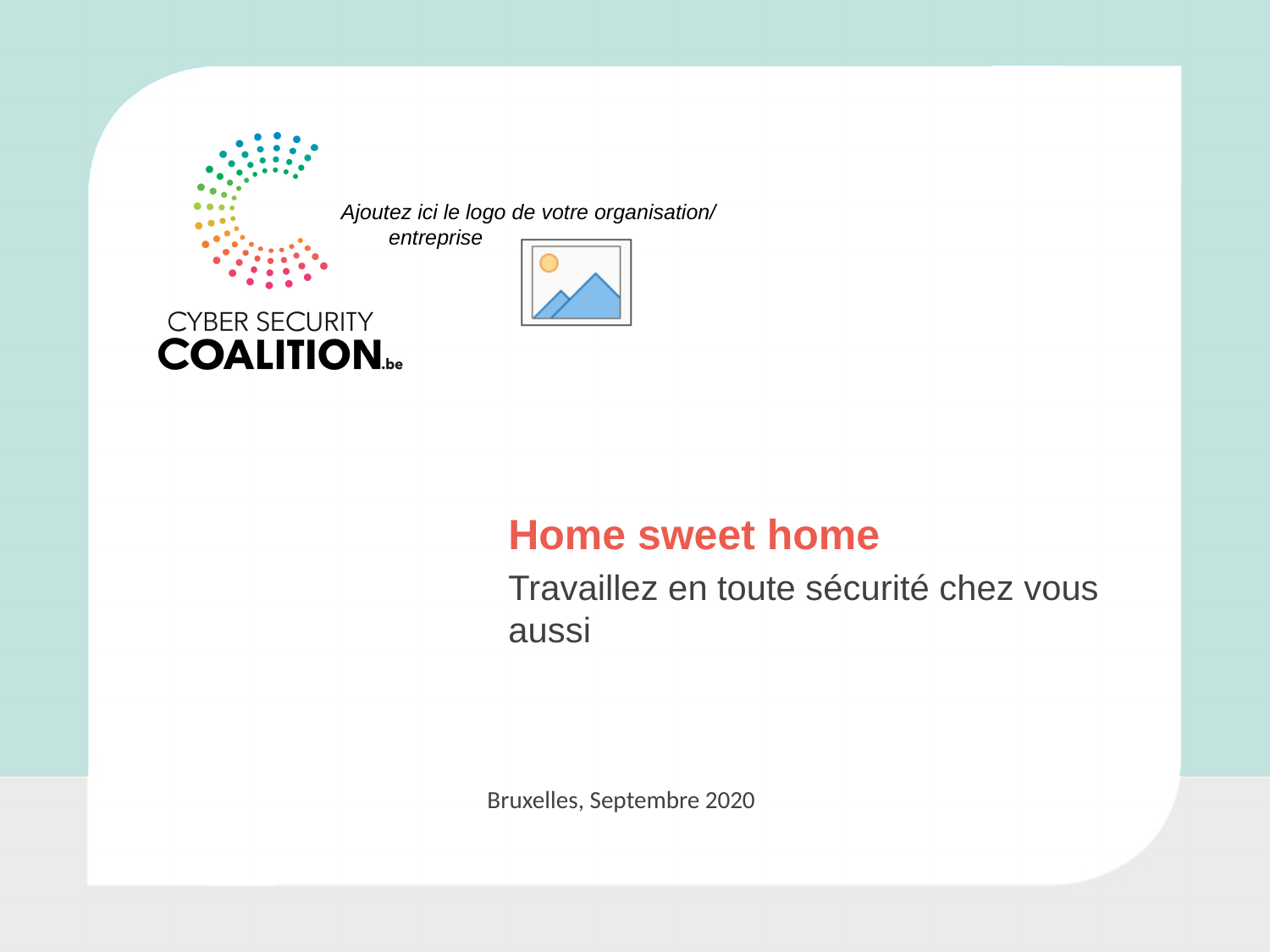

Ajoutez ici le logo de votre organisation/
entreprise
Home sweet home
Travaillez en toute sécurité chez vous aussi
Bruxelles, Septembre 2020